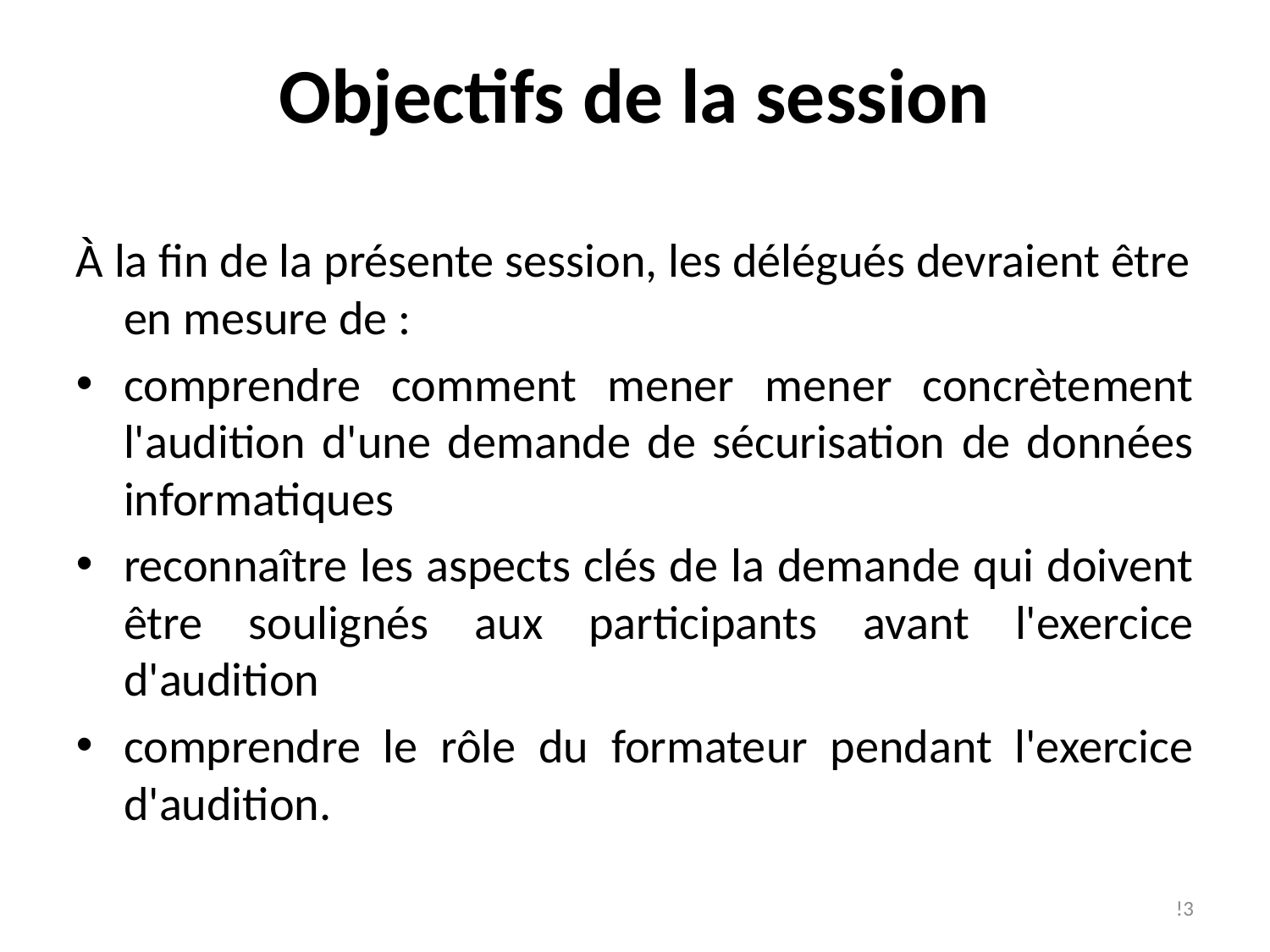

Objectifs de la session
À la fin de la présente session, les délégués devraient être en mesure de :
comprendre comment mener mener concrètement l'audition d'une demande de sécurisation de données informatiques
reconnaître les aspects clés de la demande qui doivent être soulignés aux participants avant l'exercice d'audition
comprendre le rôle du formateur pendant l'exercice d'audition.

!3